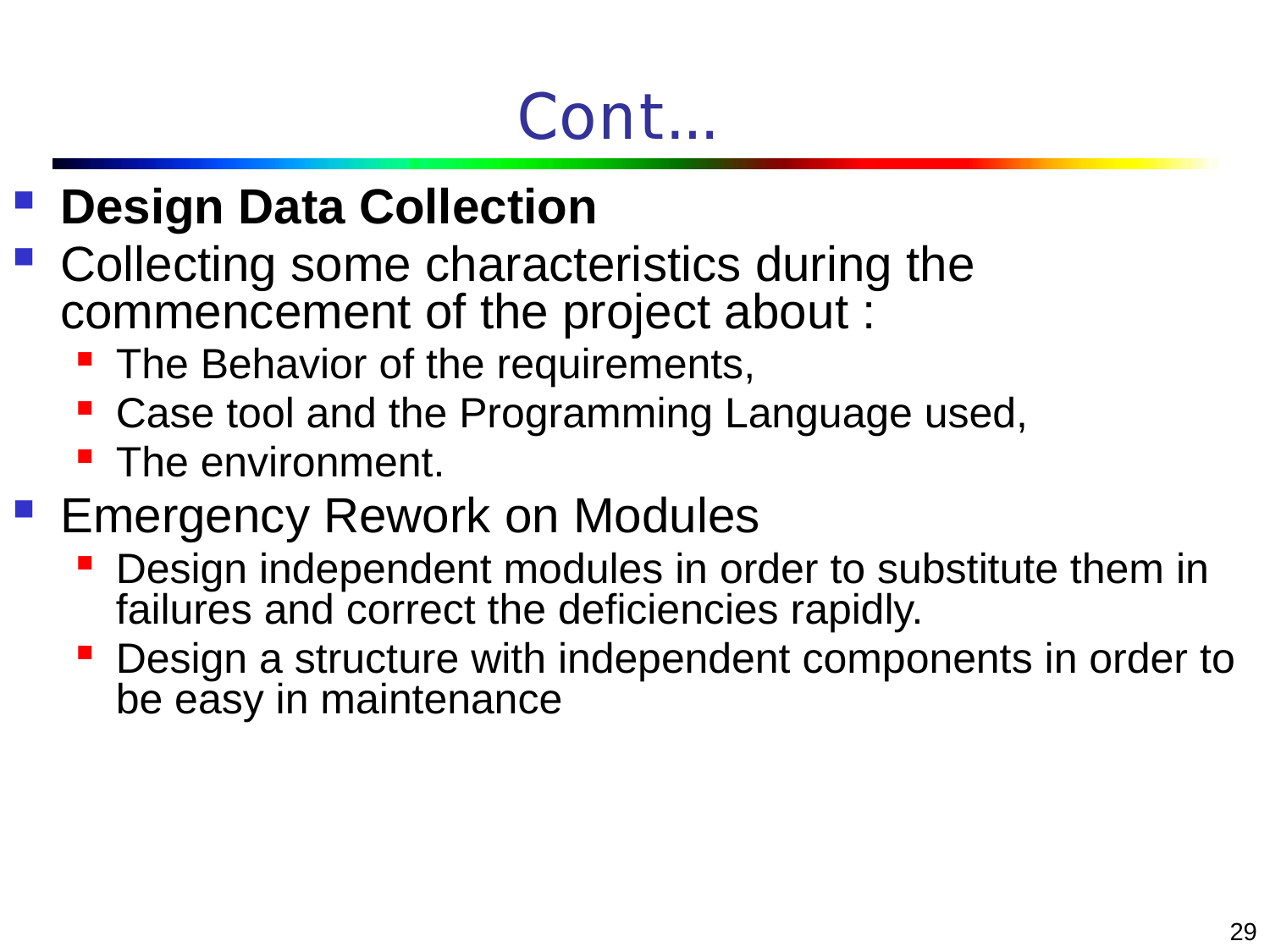

Cont…
# Design Data Collection
Collecting some characteristics during the commencement of the project about :
The Behavior of the requirements,
Case tool and the Programming Language used,
The environment.
Emergency Rework on Modules
Design independent modules in order to substitute them in failures and correct the deficiencies rapidly.
Design a structure with independent components in order to be easy in maintenance
29